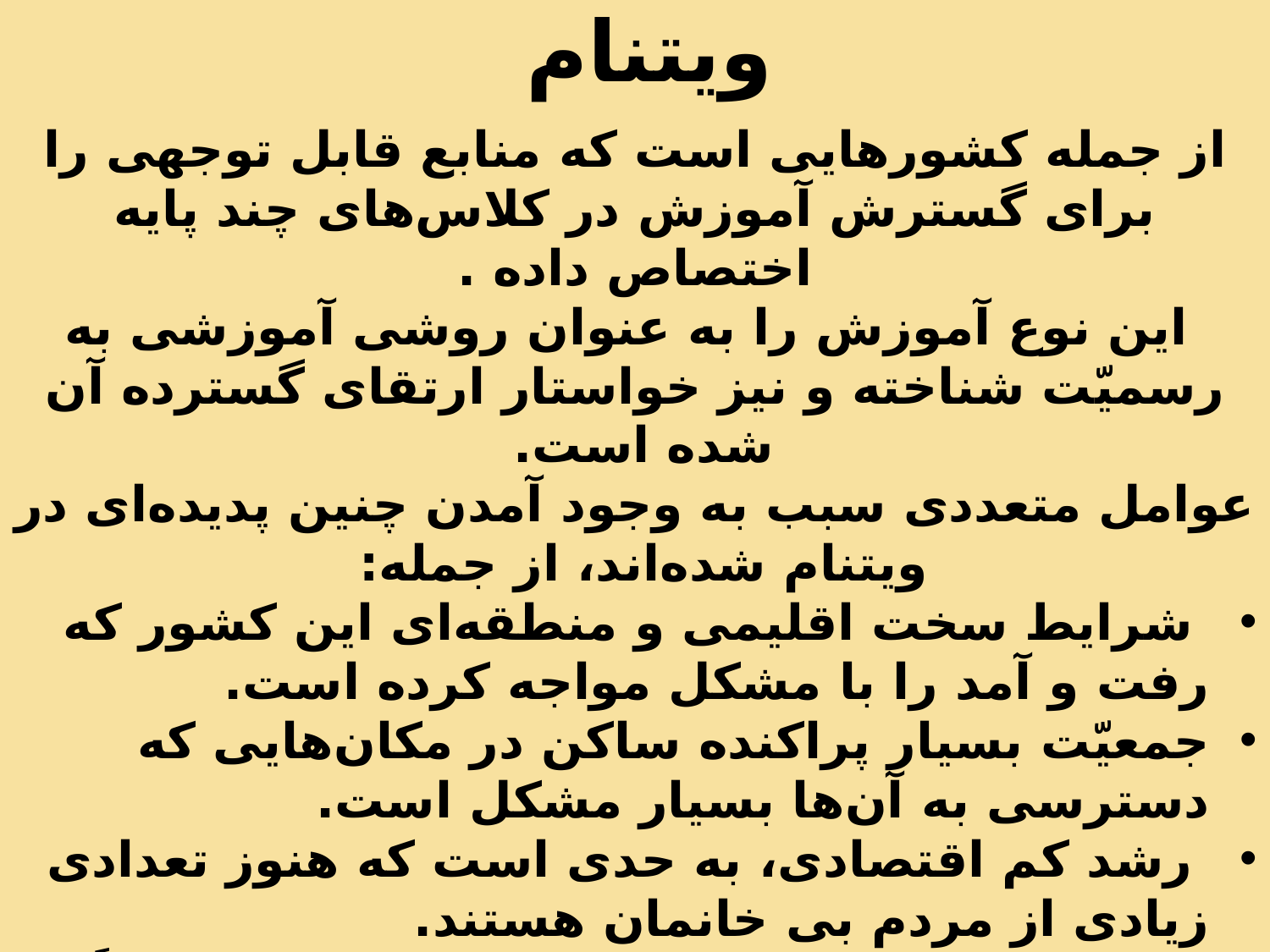

ویتنام

از جمله کشورهایی است که منابع قابل توجهی را برای گسترش آموزش در کلاس‌های چند پایه اختصاص داده .
 این نوع آموزش را به عنوان روشی آموزشی به رسمیّت شناخته و نیز خواستار ارتقای گسترده آن شده است.
عوامل متعددی سبب به وجود آمدن چنین پدیده‌ای در ویتنام شده‌اند، از جمله:
 شرایط سخت اقلیمی و منطقه‌ای این کشور که رفت و آمد را با مشکل مواجه کرده است.
جمعیّت بسیار پراکنده ساکن در مکان‌هایی که دسترسی به آن‌ها بسیار مشکل است.
 رشد کم اقتصادی، به حدی است که هنوز تعدادی زیادی از مردم بی خانمان هستند.
نقش خانواده به عنوان یک واحد اقتصادی کاملاً خودکفا و مستقل و استفاده از کار کودکان به عنوان منبع مهمّ نیروی کار.